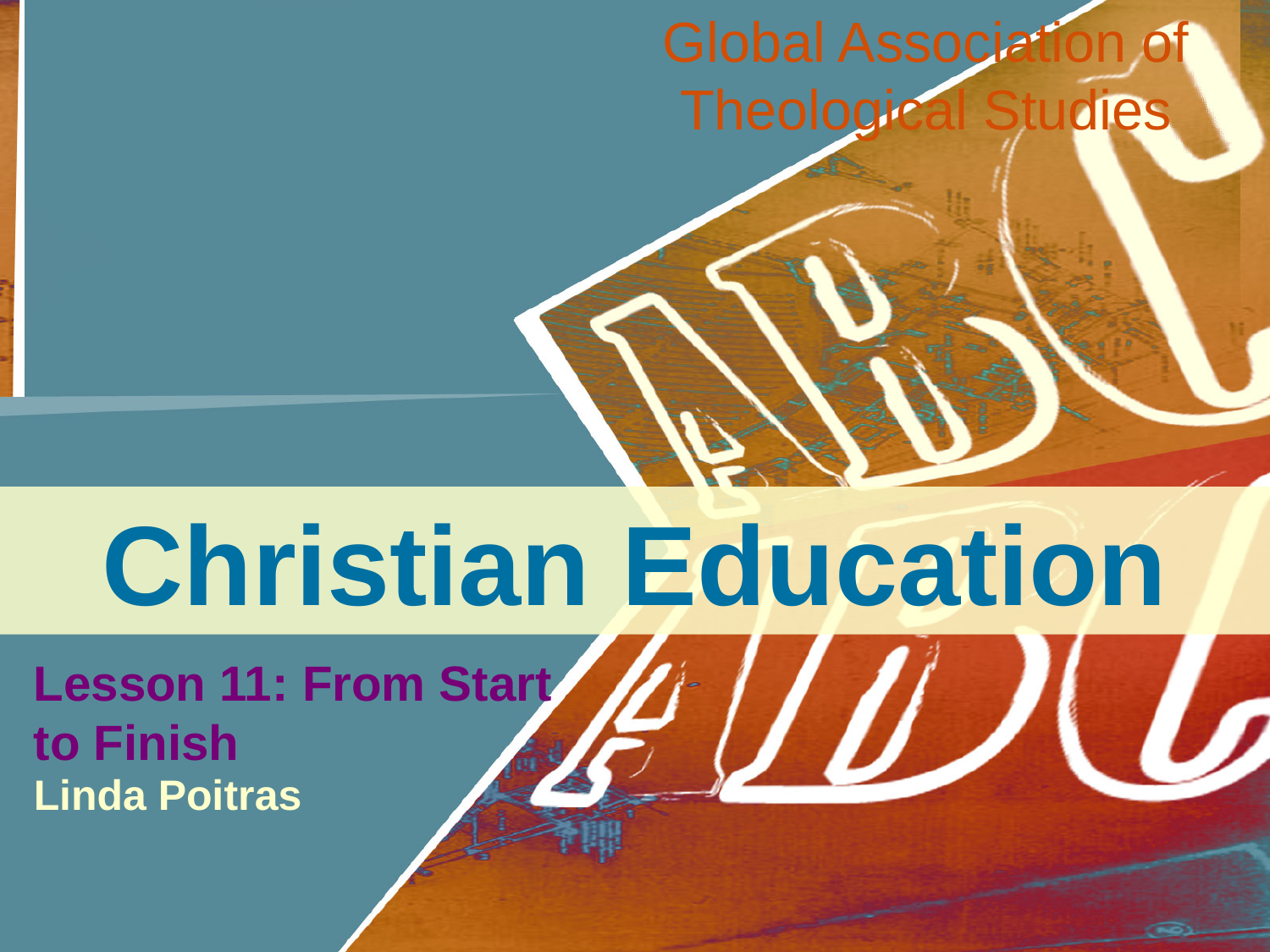

Global Association of Theological Studies
Christian Education
Lesson 11: From Start to Finish
Linda Poitras